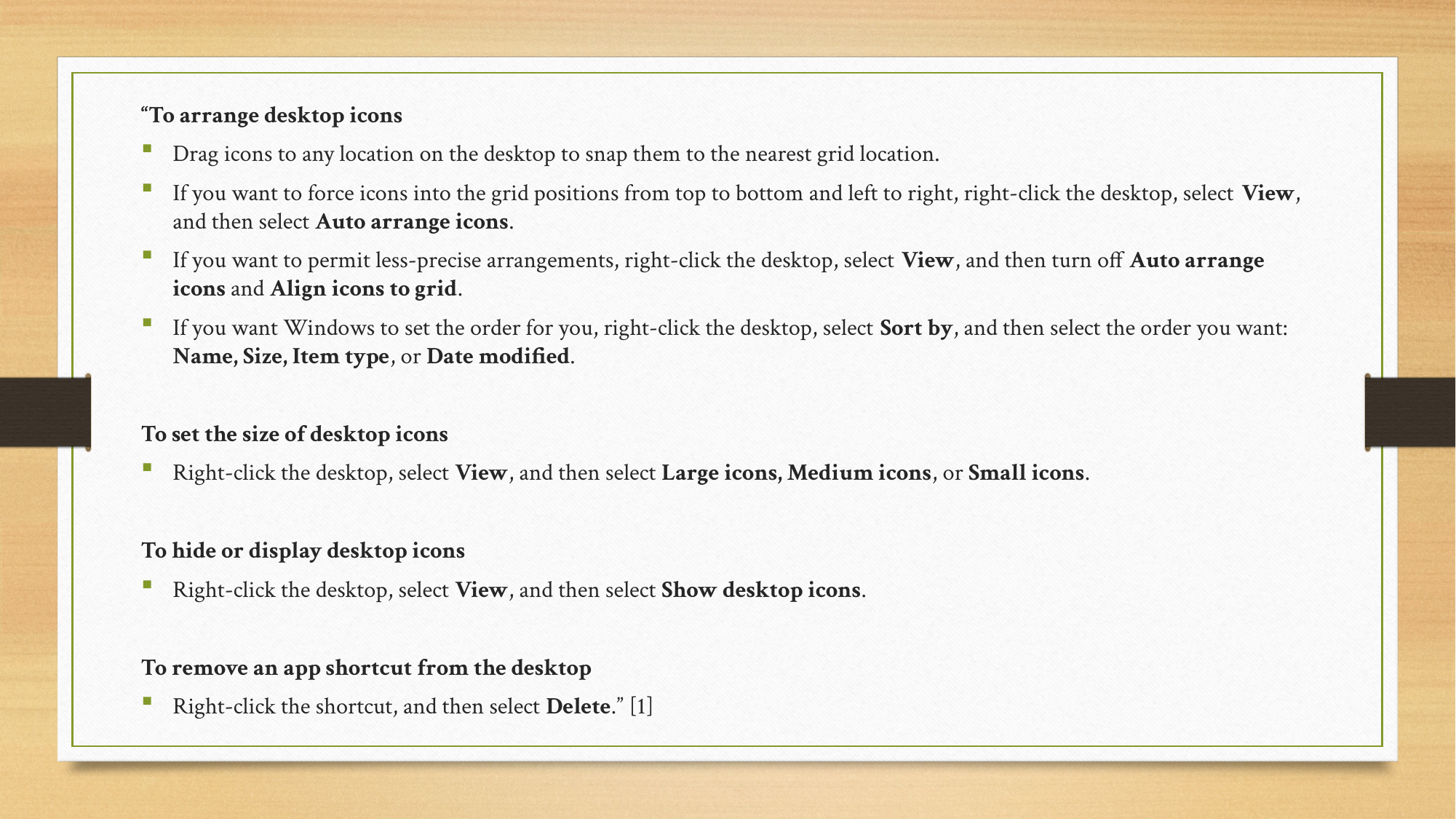

“To arrange desktop icons
Drag icons to any location on the desktop to snap them to the nearest grid location.
If you want to force icons into the grid positions from top to bottom and left to right, right-click the desktop, select View, and then select Auto arrange icons.
If you want to permit less-precise arrangements, right-click the desktop, select View, and then turn off Auto arrange icons and Align icons to grid.
If you want Windows to set the order for you, right-click the desktop, select Sort by, and then select the order you want: Name, Size, Item type, or Date modified.

To set the size of desktop icons
Right-click the desktop, select View, and then select Large icons, Medium icons, or Small icons.

To hide or display desktop icons
Right-click the desktop, select View, and then select Show desktop icons.

To remove an app shortcut from the desktop
Right-click the shortcut, and then select Delete.” [1]